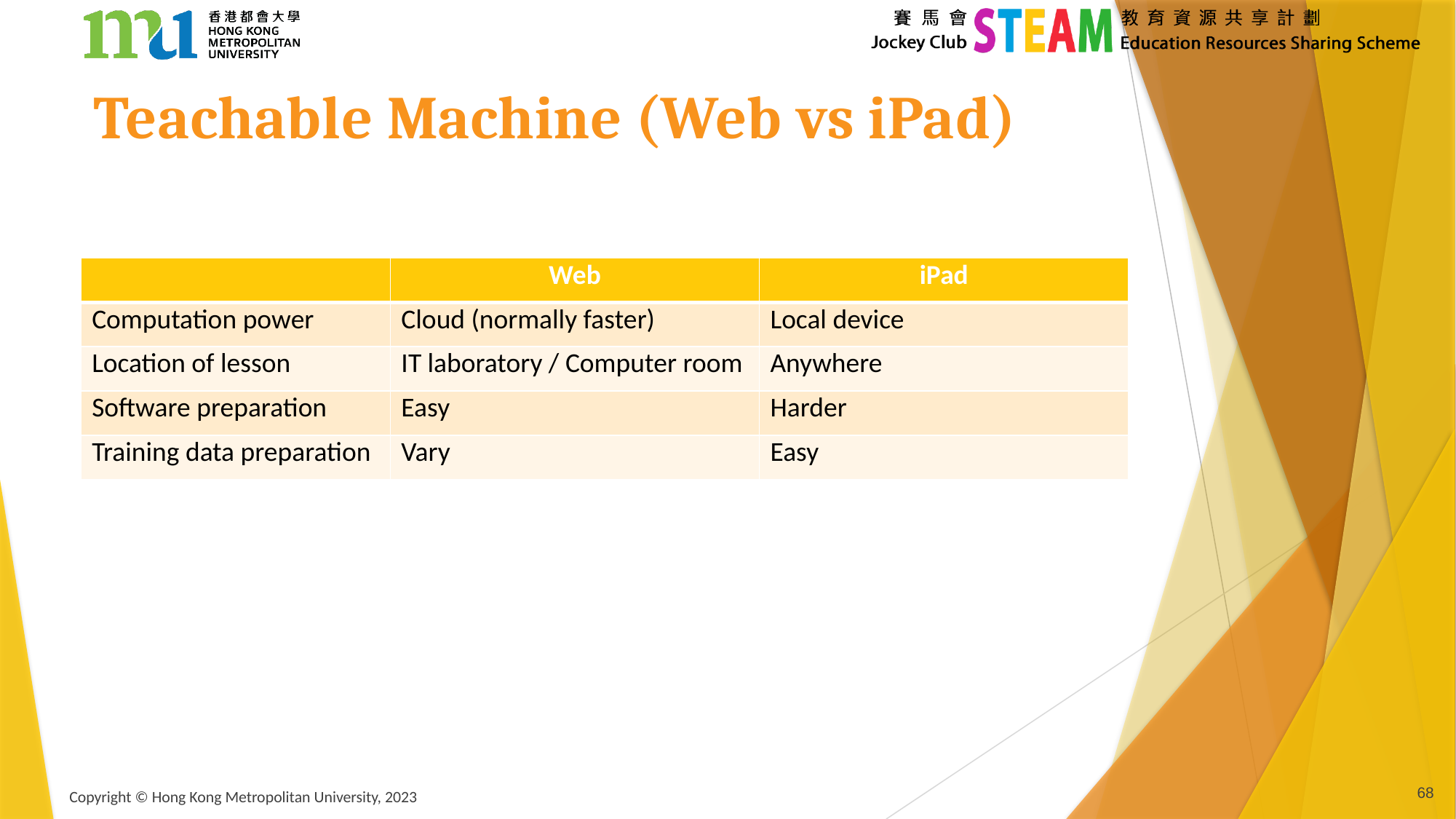

# Teachable Machine (Web vs iPad)
|  | Web | iPad |
| --- | --- | --- |
| Computation power | Cloud (normally faster) | Local device |
| Location of lesson | IT laboratory / Computer room | Anywhere |
| Software preparation | Easy | Harder |
| Training data preparation | Vary | Easy |
68